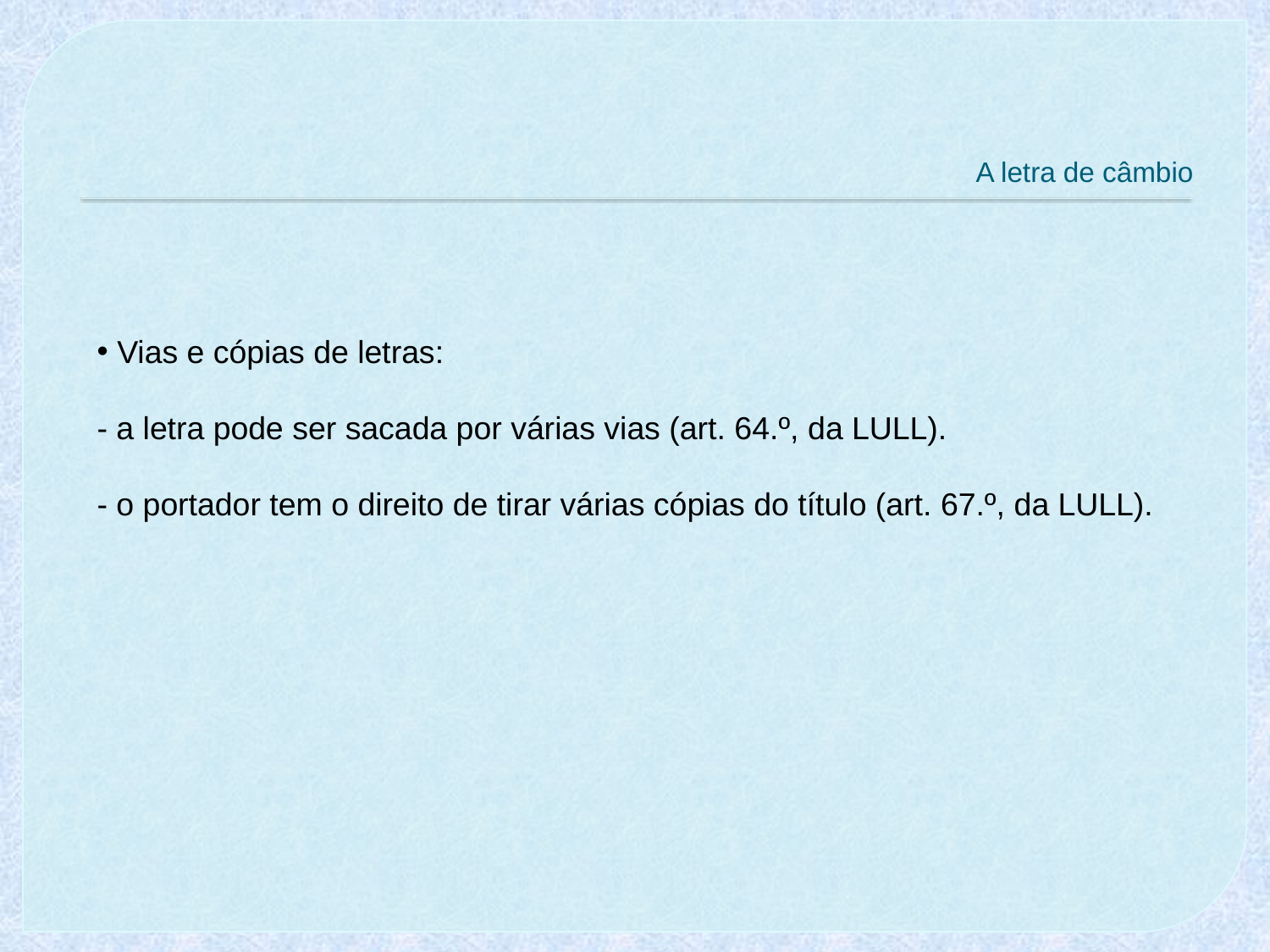

# A letra de câmbio

 Vias e cópias de letras:

- a letra pode ser sacada por várias vias (art. 64.º, da LULL).

- o portador tem o direito de tirar várias cópias do título (art. 67.º, da LULL).